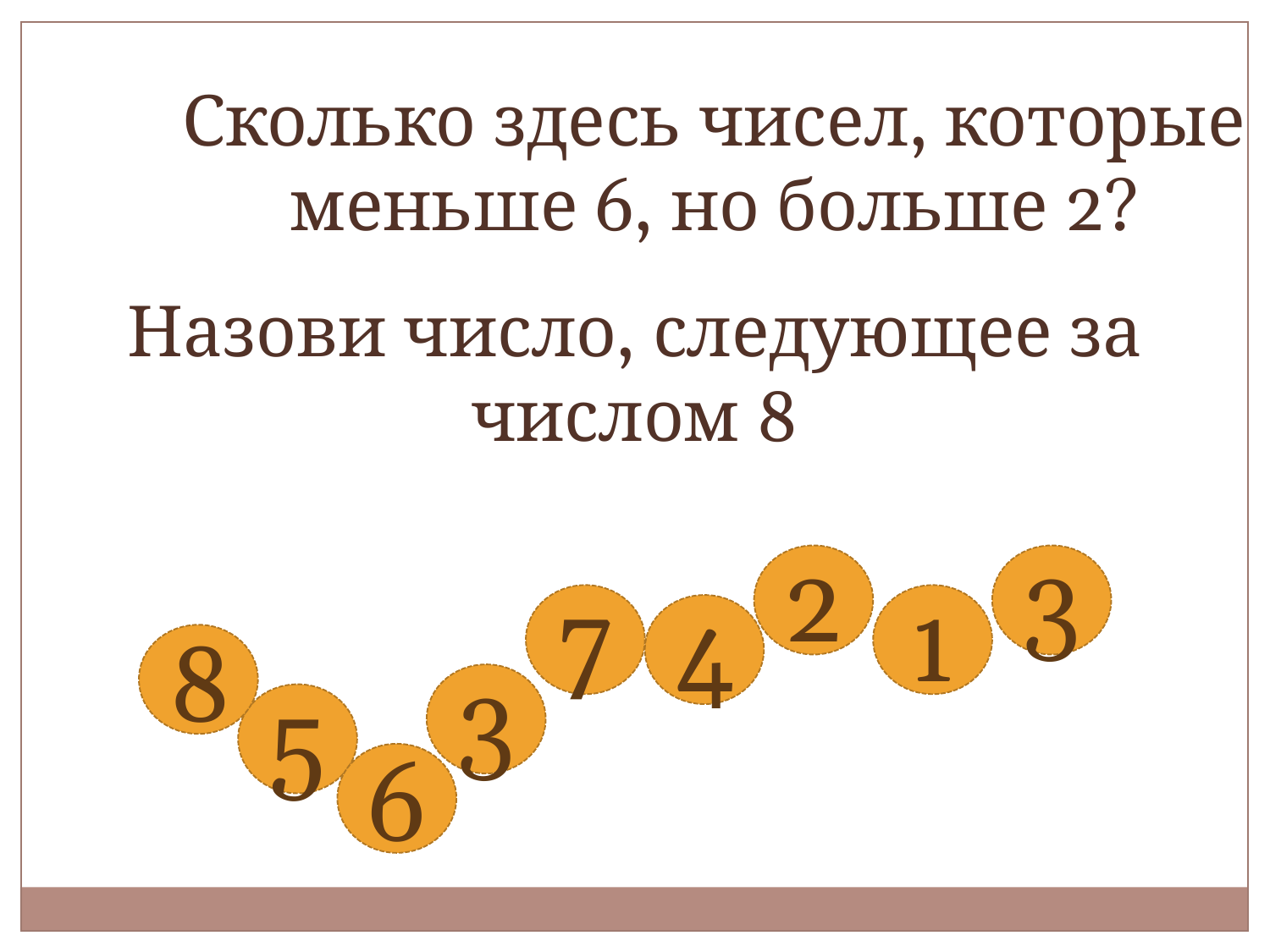

Сколько здесь чисел, которые меньше 6, но больше 2?
Назови число, следующее за числом 8
2
3
7
1
4
8
3
5
6